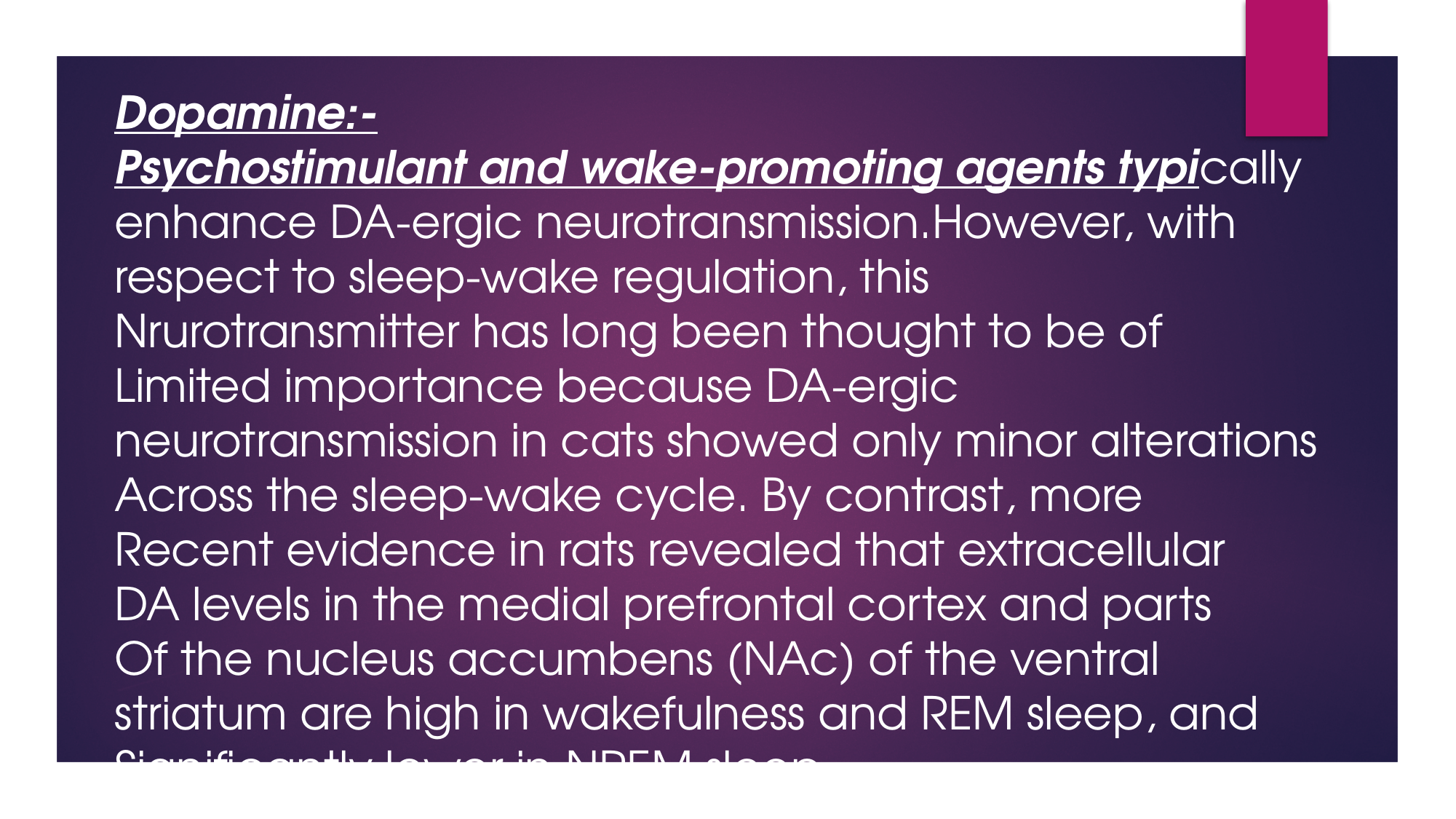

Dopamine:-
Psychostimulant and wake-promoting agents typically enhance DA-ergic neurotransmission.However, with respect to sleep-wake regulation, this
Nrurotransmitter has long been thought to be of
Limited importance because DA-ergic neurotransmission in cats showed only minor alterations
Across the sleep-wake cycle. By contrast, more
Recent evidence in rats revealed that extracellular
DA levels in the medial prefrontal cortex and parts
Of the nucleus accumbens (NAc) of the ventral striatum are high in wakefulness and REM sleep, and
Significantly lower in NREM sleep